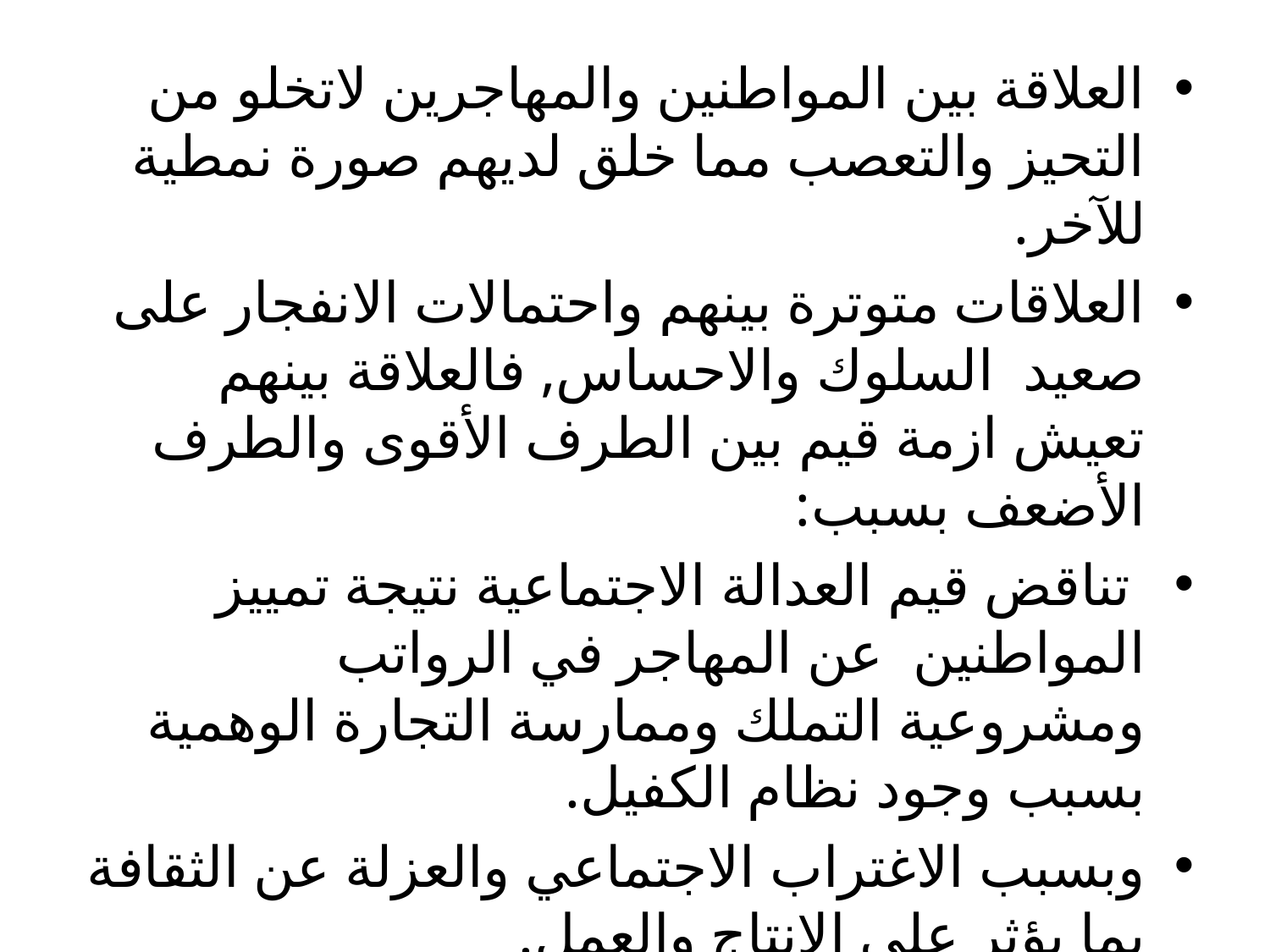

#
العلاقة بين المواطنين والمهاجرين لاتخلو من التحيز والتعصب مما خلق لديهم صورة نمطية للآخر.
العلاقات متوترة بينهم واحتمالات الانفجار على  صعيد  السلوك والاحساس, فالعلاقة بينهم تعيش ازمة قيم بين الطرف الأقوى والطرف الأضعف بسبب:
 تناقض قيم العدالة الاجتماعية نتيجة تمييز المواطنين  عن المهاجر في الرواتب ومشروعية التملك وممارسة التجارة الوهمية بسبب وجود نظام الكفيل.
وبسبب الاغتراب الاجتماعي والعزلة عن الثقافة بما يؤثر على الانتاج والعمل.